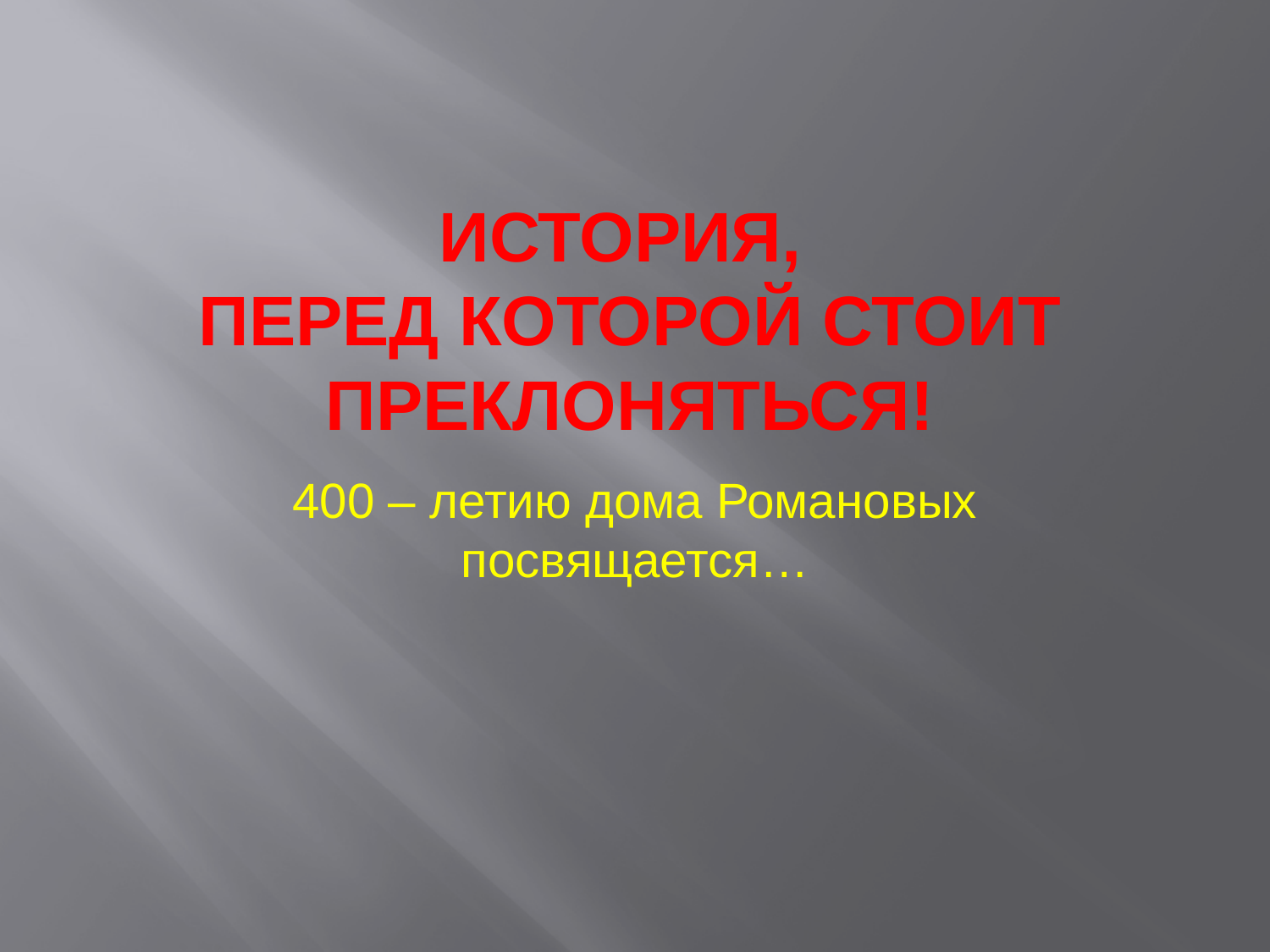

# История, перед которой стоит преклоняться!
400 – летию дома Романовых посвящается…